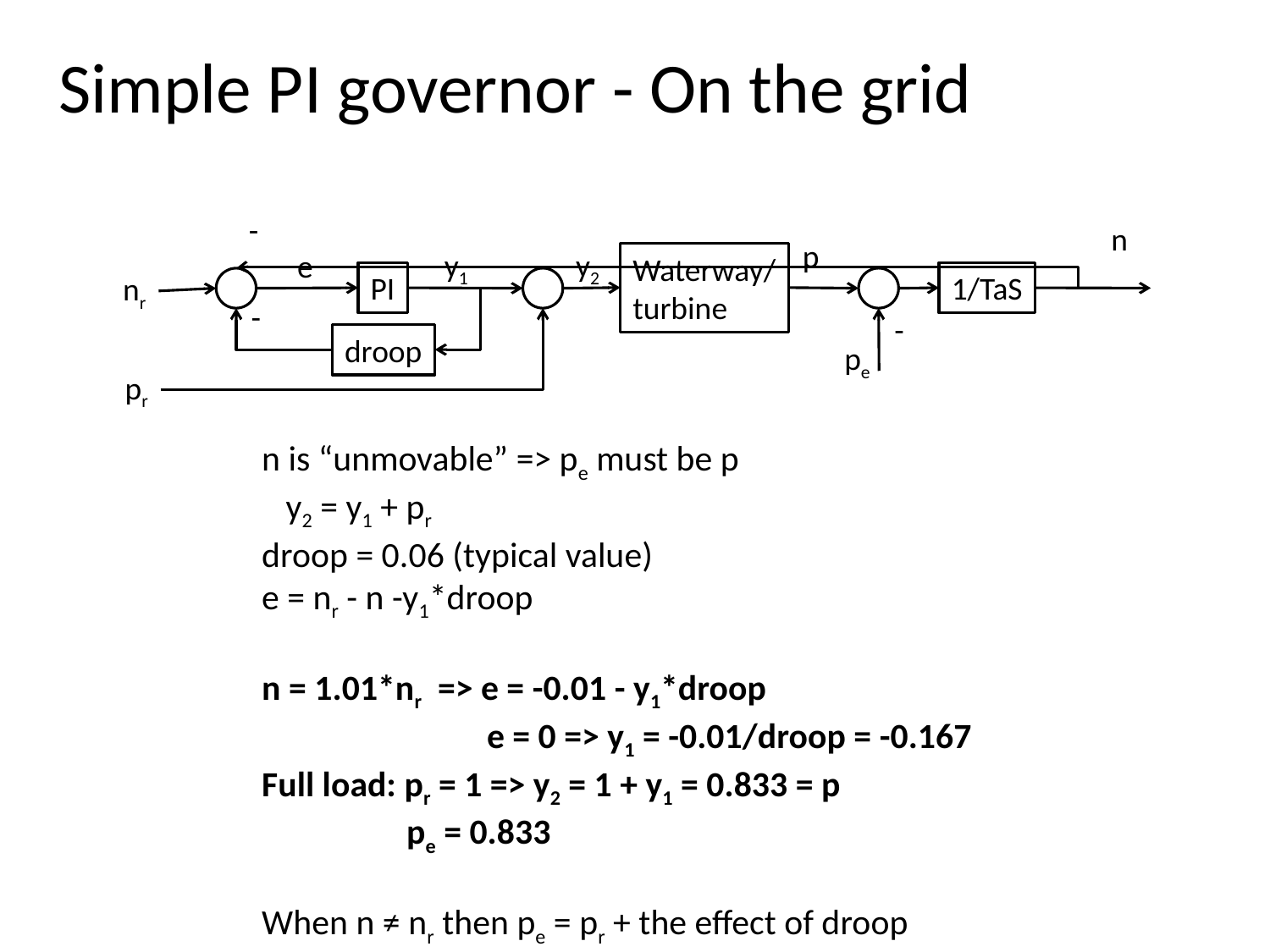

Simple PI governor - On the grid
-
n
p
y1
y2
e
Waterway/
turbine
PI
1/TaS
nr

-
-
droop
pe
pr
n is “unmovable” => pe must be p
   y2 = y1 + pr
droop = 0.06 (typical value)
e = nr - n -y1*droop

n = 1.01*nr  => e = -0.01 - y1*droop
                            e = 0 => y1 = -0.01/droop = -0.167
Full load: pr = 1 => y2 = 1 + y1 = 0.833 = p
                  pe = 0.833

When n ≠ nr then pe = pr + the effect of droop